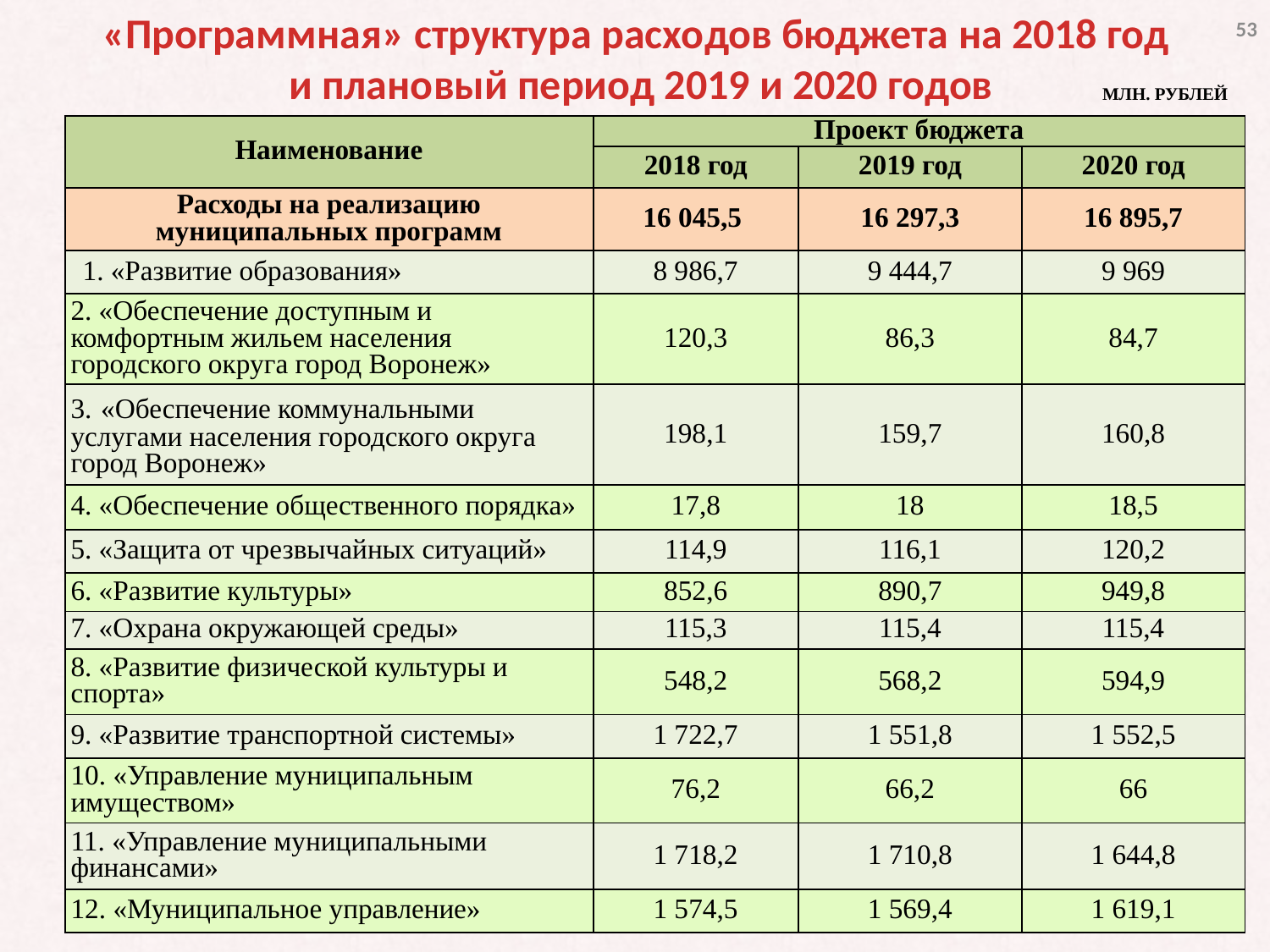

«Программная» структура расходов бюджета на 2018 год
 и плановый период 2019 и 2020 годов
53
МЛН. РУБЛЕЙ
| Наименование | Проект бюджета |  |  |
| --- | --- | --- | --- |
|  | 2018 год | 2019 год | 2020 год |
| Расходы на реализацию муниципальных программ | 16 045,5 | 16 297,3 | 16 895,7 |
| «Развитие образования» | 8 986,7 | 9 444,7 | 9 969 |
| 2. «Обеспечение доступным и комфортным жильем населения городского округа город Воронеж» | 120,3 | 86,3 | 84,7 |
| 3. «Обеспечение коммунальными услугами населения городского округа город Воронеж» | 198,1 | 159,7 | 160,8 |
| 4. «Обеспечение общественного порядка» | 17,8 | 18 | 18,5 |
| 5. «Защита от чрезвычайных ситуаций» | 114,9 | 116,1 | 120,2 |
| 6. «Развитие культуры» | 852,6 | 890,7 | 949,8 |
| 7. «Охрана окружающей среды» | 115,3 | 115,4 | 115,4 |
| 8. «Развитие физической культуры и спорта» | 548,2 | 568,2 | 594,9 |
| 9. «Развитие транспортной системы» | 1 722,7 | 1 551,8 | 1 552,5 |
| 10. «Управление муниципальным имуществом» | 76,2 | 66,2 | 66 |
| 11. «Управление муниципальными финансами» | 1 718,2 | 1 710,8 | 1 644,8 |
| 12. «Муниципальное управление» | 1 574,5 | 1 569,4 | 1 619,1 |
53